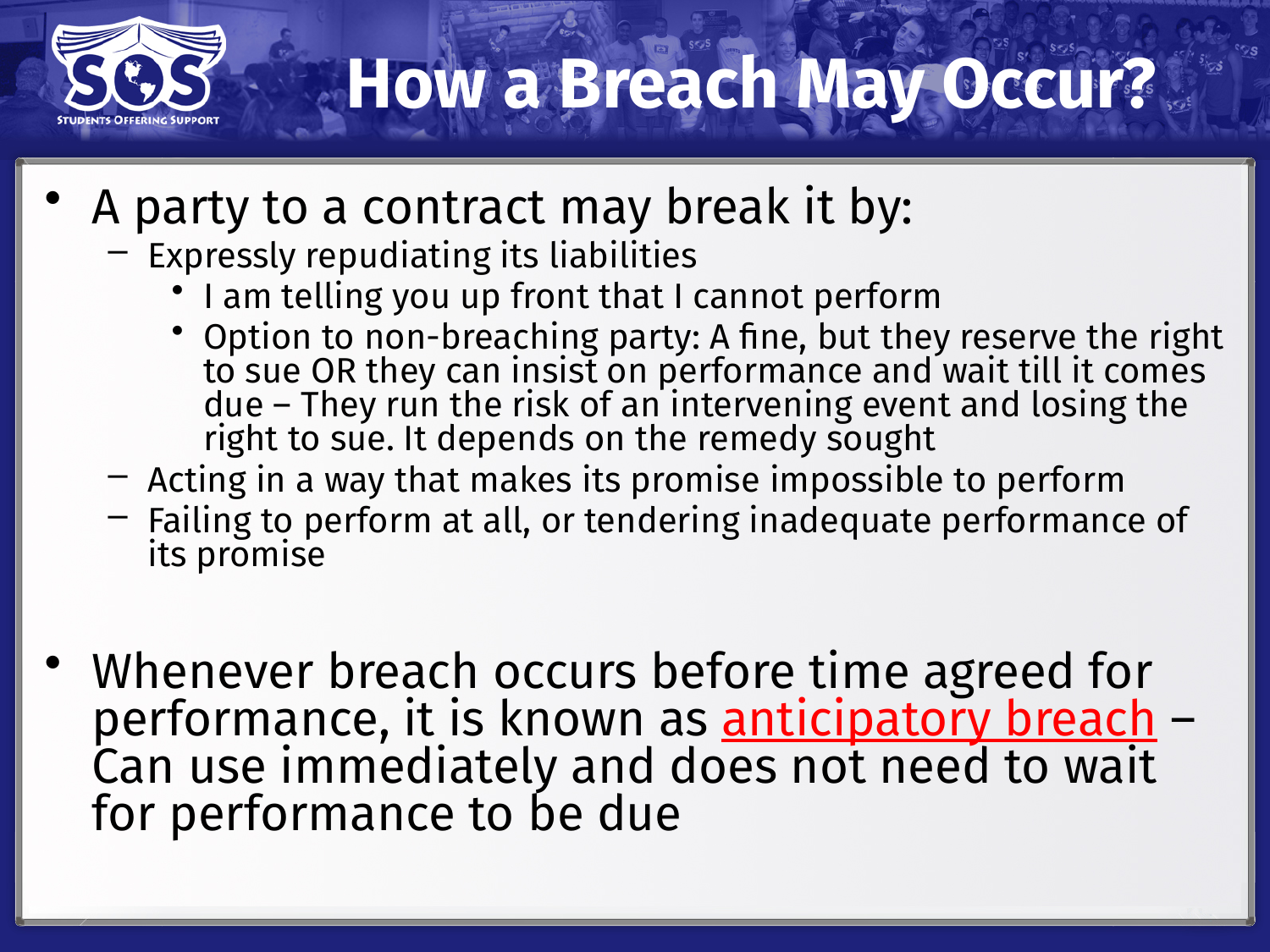

# How a Breach May Occur?
A party to a contract may break it by:
Expressly repudiating its liabilities
I am telling you up front that I cannot perform
Option to non-breaching party: A fine, but they reserve the right to sue OR they can insist on performance and wait till it comes due – They run the risk of an intervening event and losing the right to sue. It depends on the remedy sought
Acting in a way that makes its promise impossible to perform
Failing to perform at all, or tendering inadequate performance of its promise

Whenever breach occurs before time agreed for performance, it is known as anticipatory breach – Can use immediately and does not need to wait for performance to be due